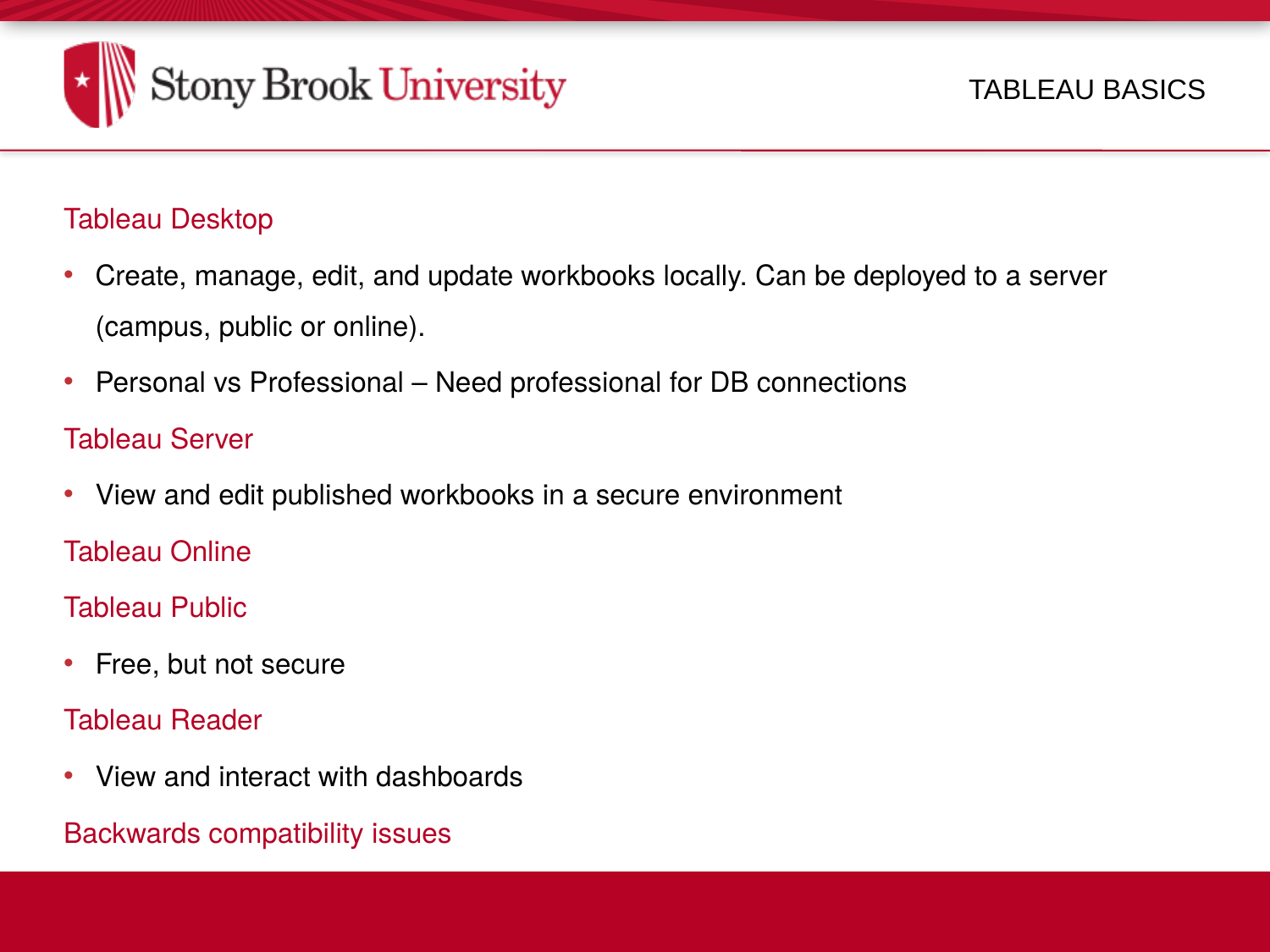

Tableau BASICS
Tableau Desktop
Create, manage, edit, and update workbooks locally. Can be deployed to a server (campus, public or online).
Personal vs Professional – Need professional for DB connections
Tableau Server
View and edit published workbooks in a secure environment
Tableau Online
Tableau Public
Free, but not secure
Tableau Reader
View and interact with dashboards
Backwards compatibility issues